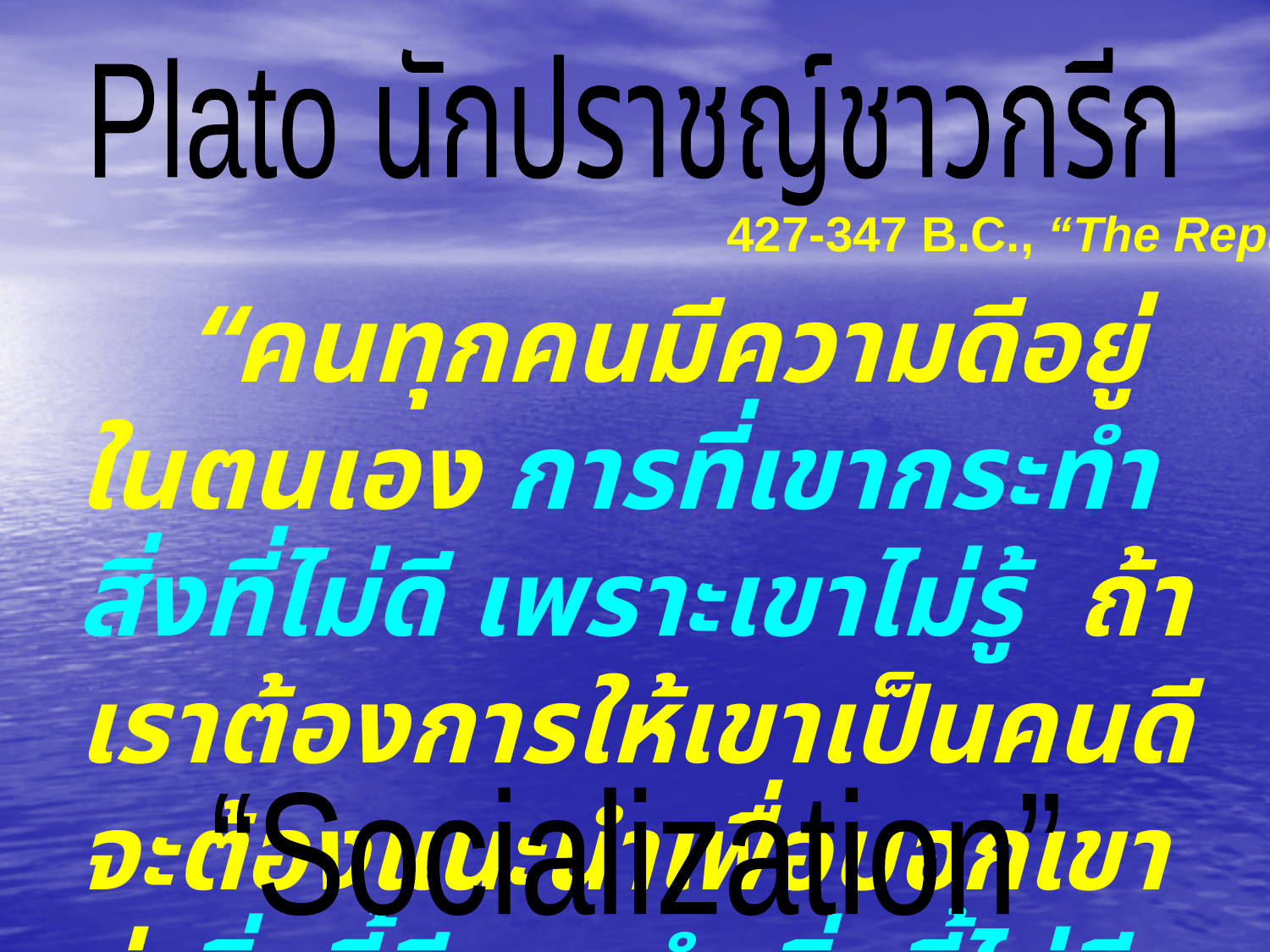

Plato นักปราชญ์ชาวกรีก
427-347 B.C., “The Republic”

    “คนทุกคนมีความดีอยู่ในตนเอง การที่เขากระทำสิ่งที่ไม่ดี เพราะเขาไม่รู้  ถ้าเราต้องการให้เขาเป็นคนดี จะต้องแนะนำเพื่อบอกเขาว่าสิ่งนี้ดีควรทำ สิ่งนี้ไม่ดีไม่ควรทำ”
“Socialization”